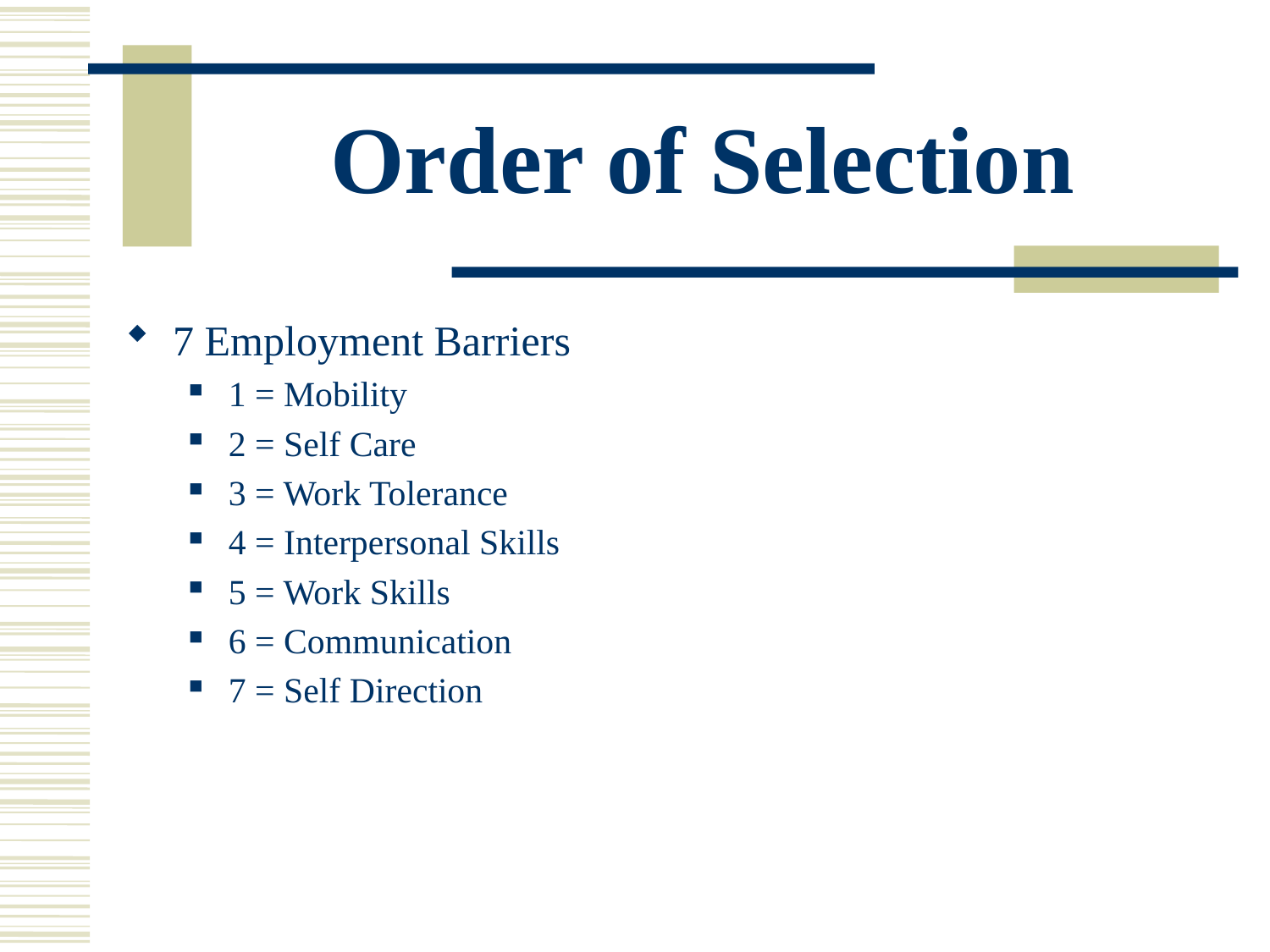

# Order of Selection
7 Employment Barriers
1 = Mobility
2 = Self Care
3 = Work Tolerance
4 = Interpersonal Skills
5 = Work Skills
6 = Communication
7 = Self Direction